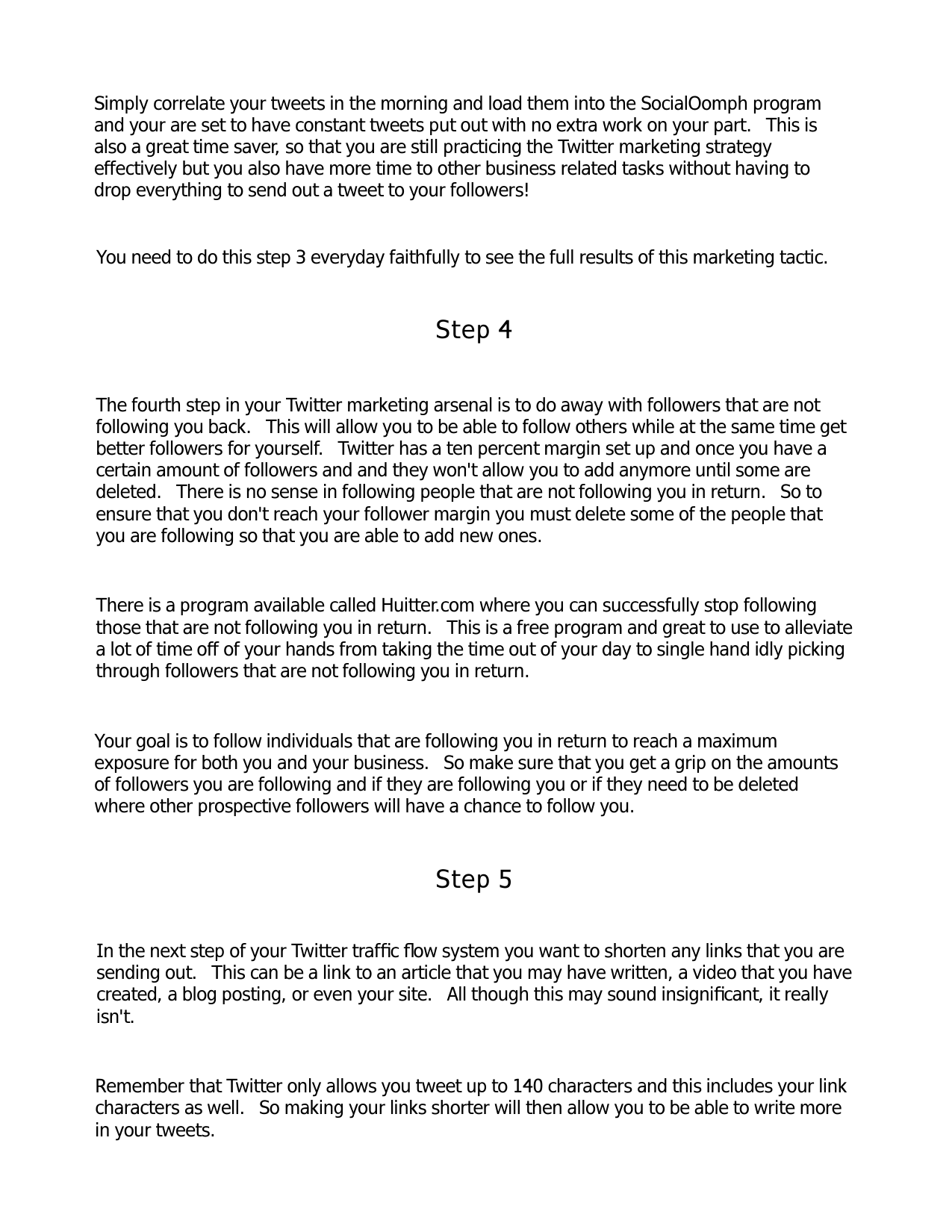

Simply correlate your tweets in the morning and load them into the SocialOomph program
and your are set to have constant tweets put out with no extra work on your part.   This is
also a great time saver, so that you are still practicing the Twitter marketing strategy
effectively but you also have more time to other business related tasks without having to
drop everything to send out a tweet to your followers!
You need to do this step 3 everyday faithfully to see the full results of this marketing tactic.
Step 4
The fourth step in your Twitter marketing arsenal is to do away with followers that are not
following you back.   This will allow you to be able to follow others while at the same time get
better followers for yourself.   Twitter has a ten percent margin set up and once you have a
certain amount of followers and and they won't allow you to add anymore until some are
deleted.   There is no sense in following people that are not following you in return.   So to
ensure that you don't reach your follower margin you must delete some of the people that
you are following so that you are able to add new ones.
There is a program available called Huitter.com where you can successfully stop following
those that are not following you in return.   This is a free program and great to use to alleviate
a lot of time off of your hands from taking the time out of your day to single hand idly picking
through followers that are not following you in return.
Your goal is to follow individuals that are following you in return to reach a maximum
exposure for both you and your business.   So make sure that you get a grip on the amounts
of followers you are following and if they are following you or if they need to be deleted
where other prospective followers will have a chance to follow you.
Step 5
In the next step of your Twitter traffic flow system you want to shorten any links that you are
sending out.   This can be a link to an article that you may have written, a video that you have
created, a blog posting, or even your site.   All though this may sound insignificant, it really
isn't.
Remember that Twitter only allows you tweet up to 140 characters and this includes your link
characters as well.   So making your links shorter will then allow you to be able to write more
in your tweets.